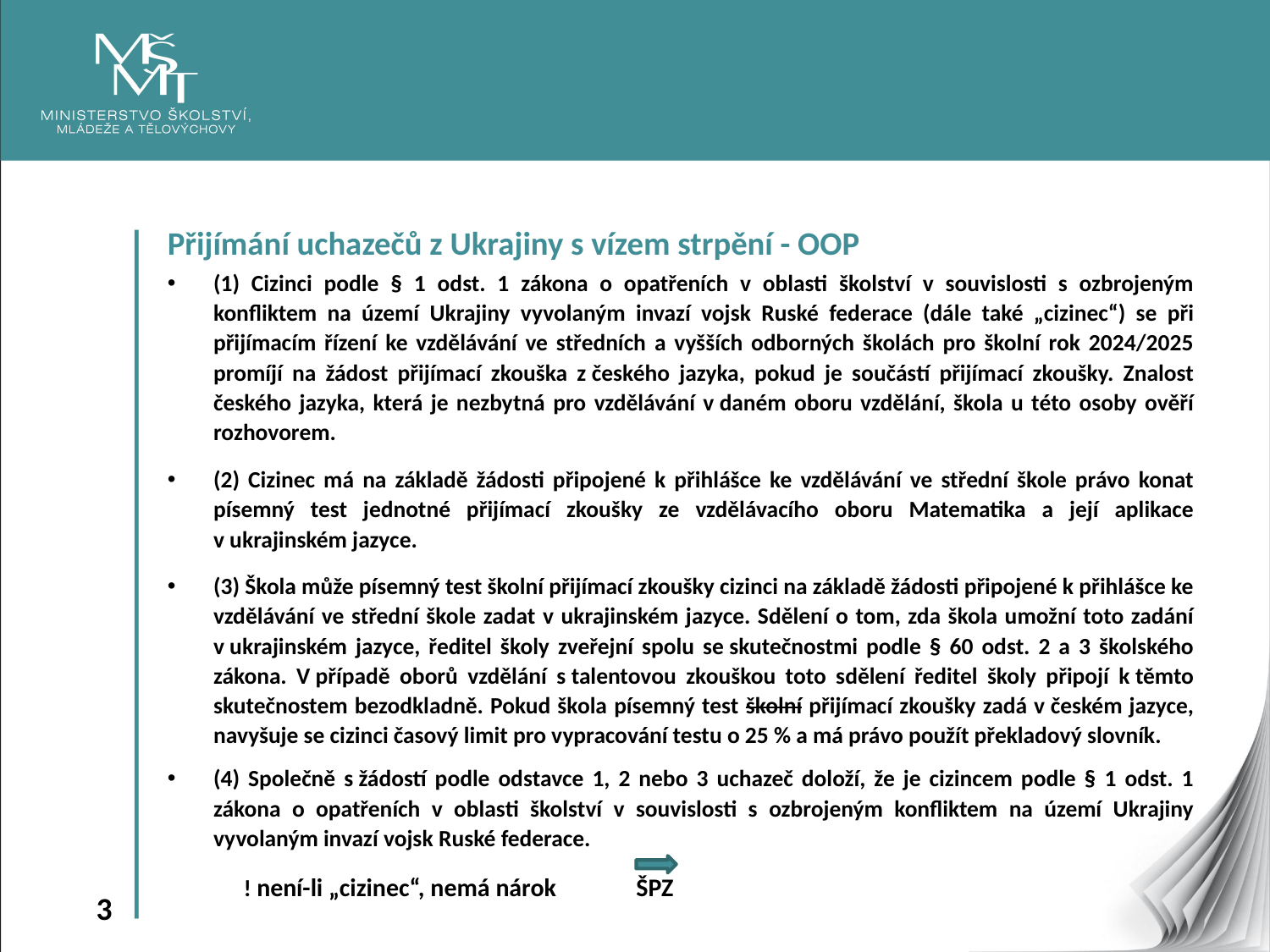

Přijímání uchazečů z Ukrajiny s vízem strpění - OOP
(1) Cizinci podle § 1 odst. 1 zákona o opatřeních v oblasti školství v souvislosti s ozbrojeným konfliktem na území Ukrajiny vyvolaným invazí vojsk Ruské federace (dále také „cizinec“) se při přijímacím řízení ke vzdělávání ve středních a vyšších odborných školách pro školní rok 2024/2025 promíjí na žádost přijímací zkouška z českého jazyka, pokud je součástí přijímací zkoušky. Znalost českého jazyka, která je nezbytná pro vzdělávání v daném oboru vzdělání, škola u této osoby ověří rozhovorem.
(2) Cizinec má na základě žádosti připojené k přihlášce ke vzdělávání ve střední škole právo konat písemný test jednotné přijímací zkoušky ze vzdělávacího oboru Matematika a její aplikace v ukrajinském jazyce.
(3) Škola může písemný test školní přijímací zkoušky cizinci na základě žádosti připojené k přihlášce ke vzdělávání ve střední škole zadat v ukrajinském jazyce. Sdělení o tom, zda škola umožní toto zadání v ukrajinském jazyce, ředitel školy zveřejní spolu se skutečnostmi podle § 60 odst. 2 a 3 školského zákona. V případě oborů vzdělání s talentovou zkouškou toto sdělení ředitel školy připojí k těmto skutečnostem bezodkladně. Pokud škola písemný test školní přijímací zkoušky zadá v českém jazyce, navyšuje se cizinci časový limit pro vypracování testu o 25 % a má právo použít překladový slovník.
(4) Společně s žádostí podle odstavce 1, 2 nebo 3 uchazeč doloží, že je cizincem podle § 1 odst. 1 zákona o opatřeních v oblasti školství v souvislosti s ozbrojeným konfliktem na území Ukrajiny vyvolaným invazí vojsk Ruské federace.
	! není-li „cizinec“, nemá nárok              ŠPZ